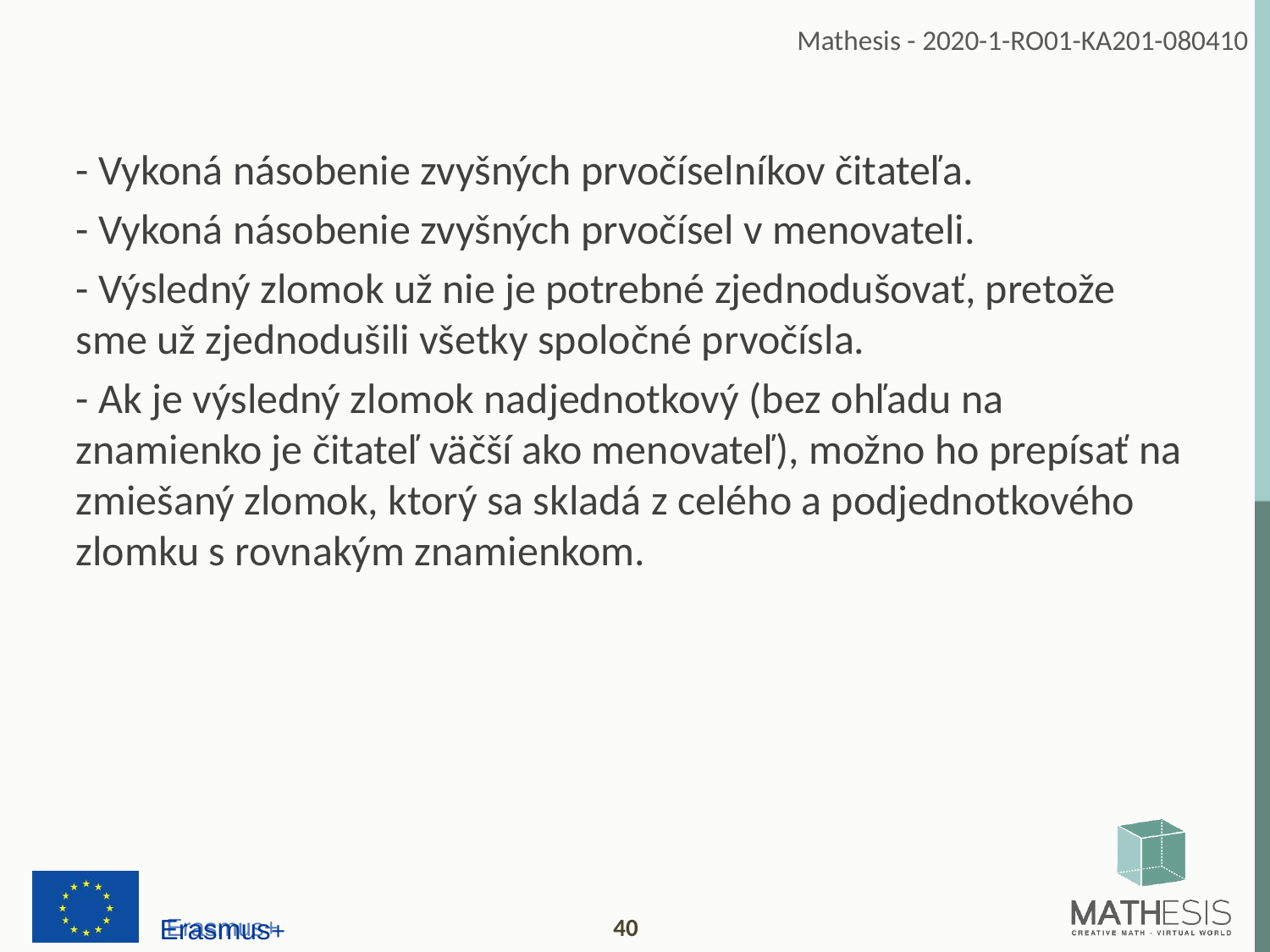

- Vykoná násobenie zvyšných prvočíselníkov čitateľa.
- Vykoná násobenie zvyšných prvočísel v menovateli.
- Výsledný zlomok už nie je potrebné zjednodušovať, pretože sme už zjednodušili všetky spoločné prvočísla.
- Ak je výsledný zlomok nadjednotkový (bez ohľadu na znamienko je čitateľ väčší ako menovateľ), možno ho prepísať na zmiešaný zlomok, ktorý sa skladá z celého a podjednotkového zlomku s rovnakým znamienkom.